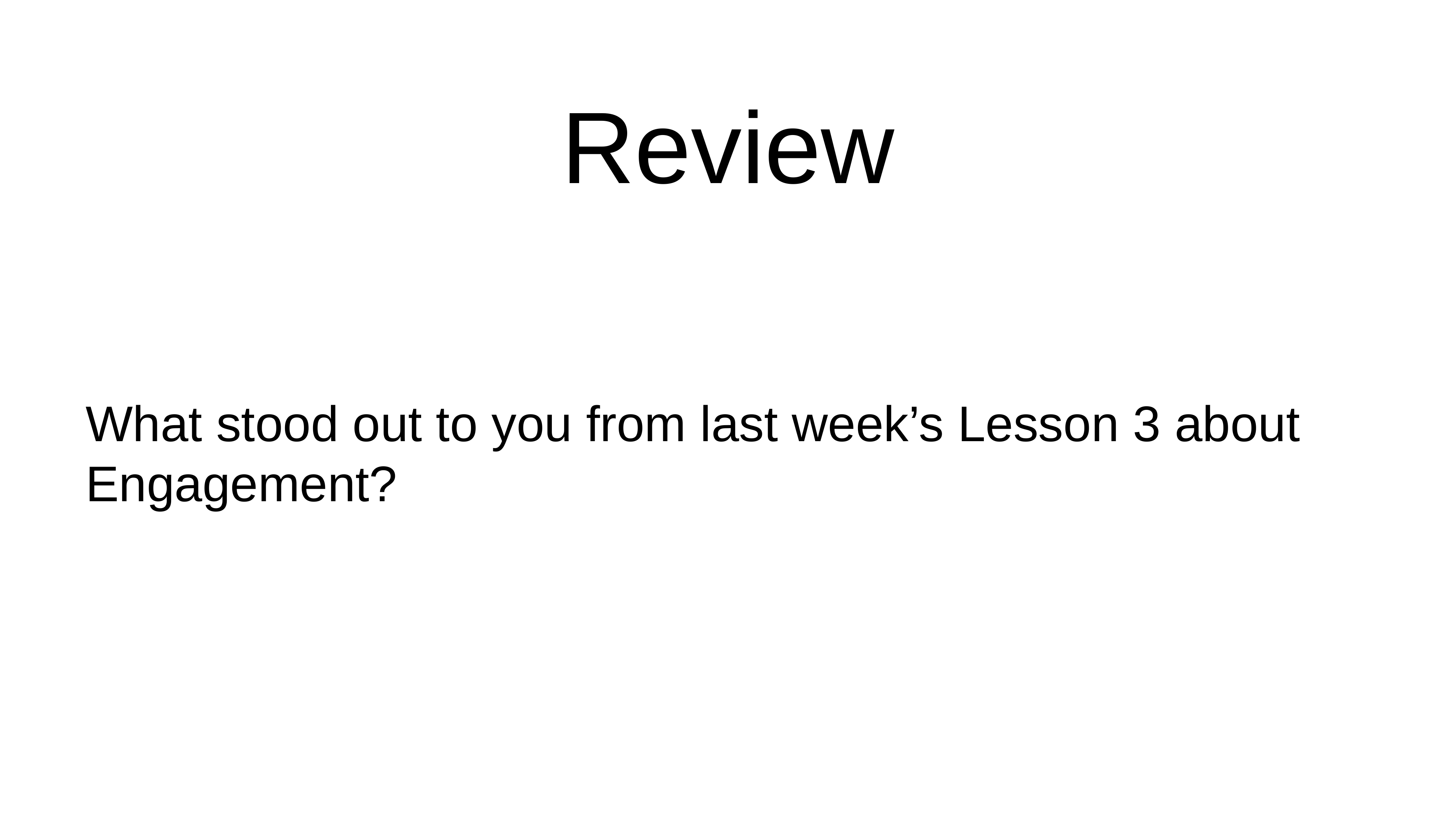

# Review
What stood out to you from last week’s Lesson 3 about Engagement?